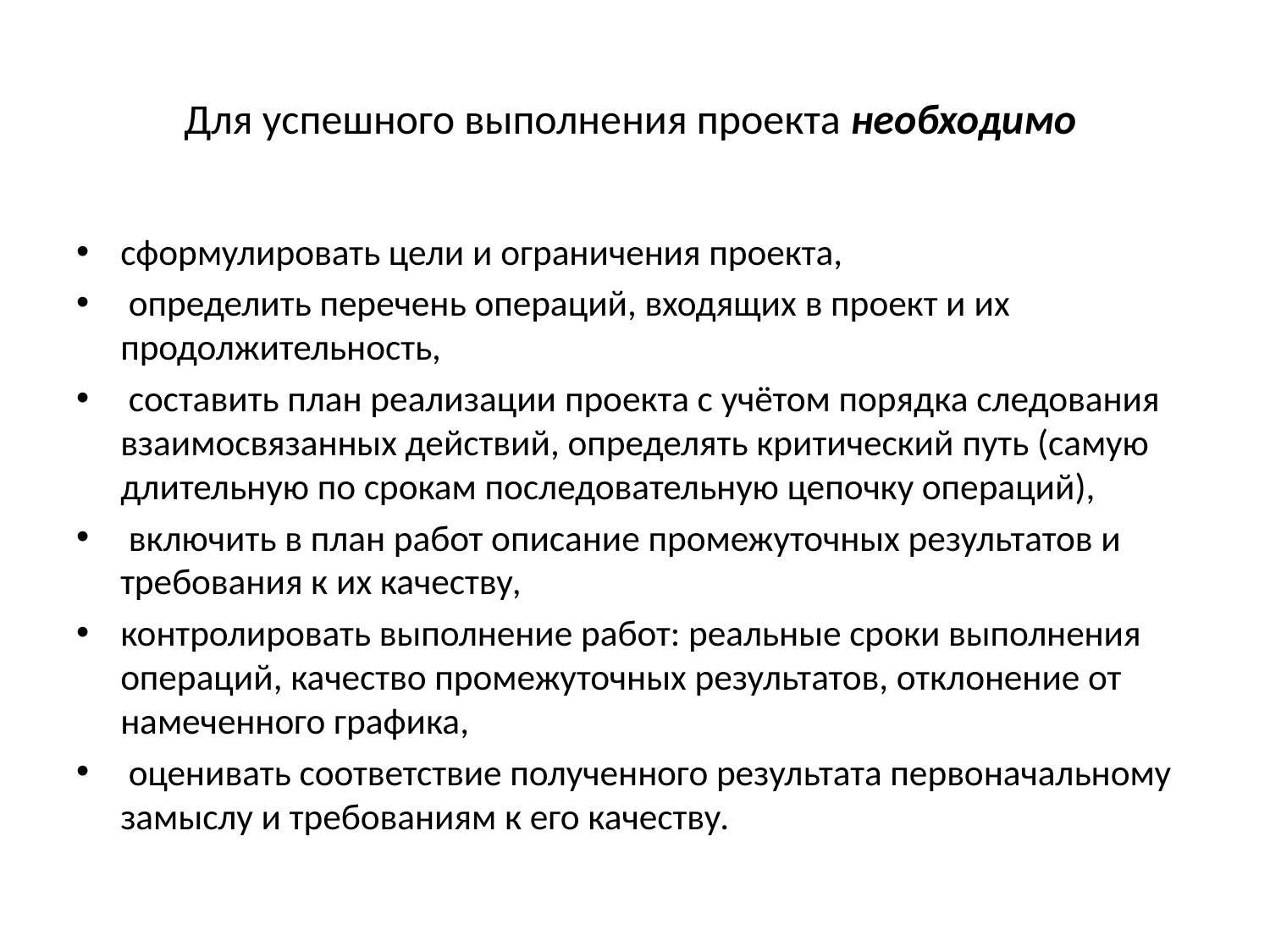

# Для успешного выполнения проекта необходимо
сформулировать цели и ограничения проекта,
 определить перечень операций, входящих в проект и их продолжительность,
 составить план реализации проекта с учётом порядка следования взаимосвязанных действий, определять критический путь (самую длительную по срокам последовательную цепочку операций),
 включить в план работ описание промежуточных результатов и требования к их качеству,
контролировать выполнение работ: реальные сроки выполнения операций, качество промежуточных результатов, отклонение от намеченного графика,
 оценивать соответствие полученного результата первоначальному замыслу и требованиям к его качеству.